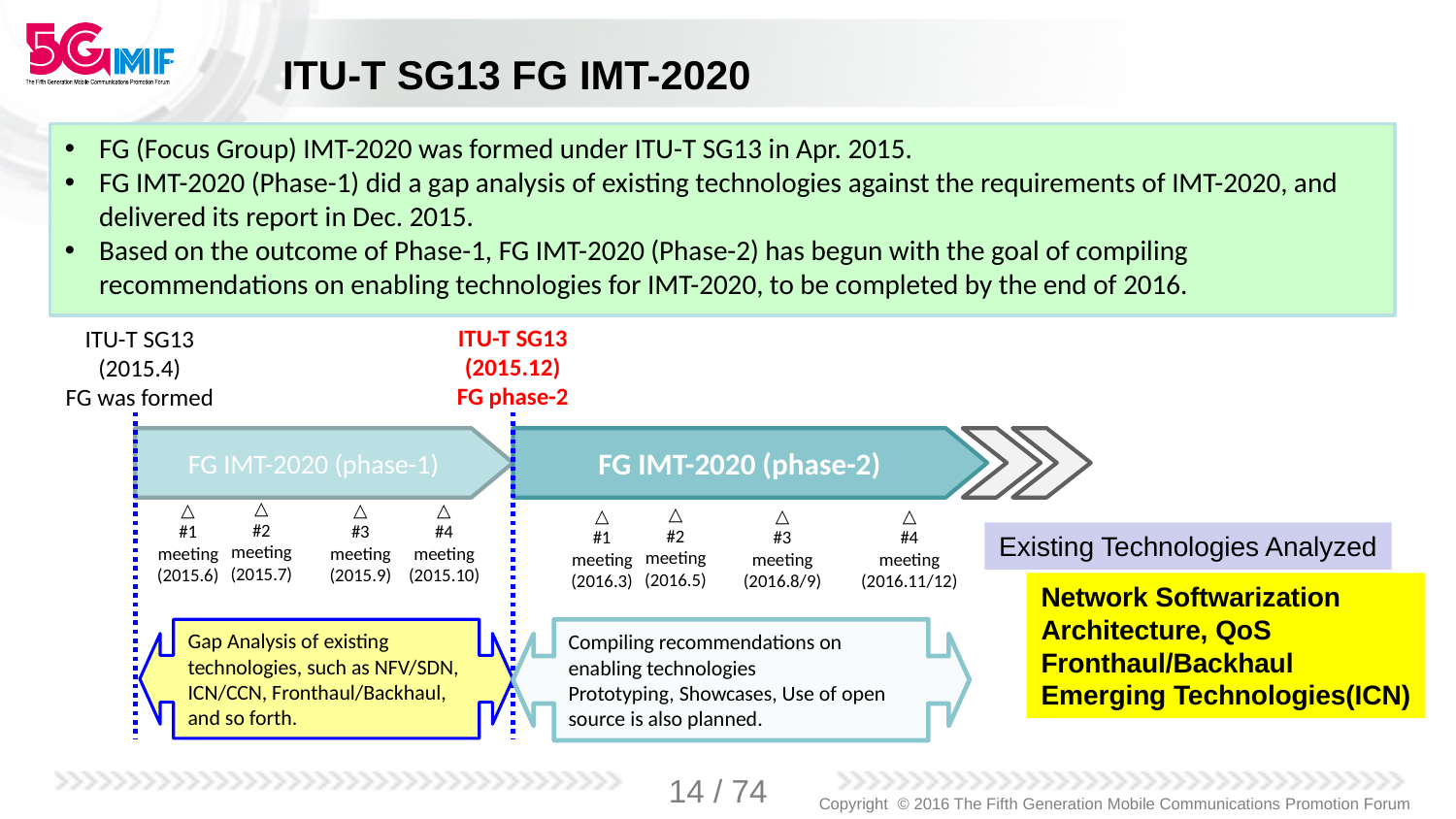

# ITU-T SG13 FG IMT-2020
FG (Focus Group) IMT-2020 was formed under ITU-T SG13 in Apr. 2015.
FG IMT-2020 (Phase-1) did a gap analysis of existing technologies against the requirements of IMT-2020, and delivered its report in Dec. 2015.
Based on the outcome of Phase-1, FG IMT-2020 (Phase-2) has begun with the goal of compiling recommendations on enabling technologies for IMT-2020, to be completed by the end of 2016.
ITU-T SG13
(2015.12)
FG phase-2
ITU-T SG13
(2015.4)
FG was formed
FG IMT-2020 (phase-1)
FG IMT-2020 (phase-2)

△
#2
meeting
(2015.7)
△
#1
meeting
(2015.6)
△
#3
meeting
(2015.9)
△
#4
meeting
(2015.10)
△
#2
meeting
(2016.5)
△
#1
meeting
(2016.3)
△
#3
meeting
(2016.8/9)
△
#4
meeting
(2016.11/12)
Existing Technologies Analyzed
Network Softwarization
Architecture, QoS
Fronthaul/Backhaul
Emerging Technologies(ICN)
Gap Analysis of existing technologies, such as NFV/SDN, ICN/CCN, Fronthaul/Backhaul, and so forth.
Compiling recommendations on enabling technologies
Prototyping, Showcases, Use of open source is also planned.